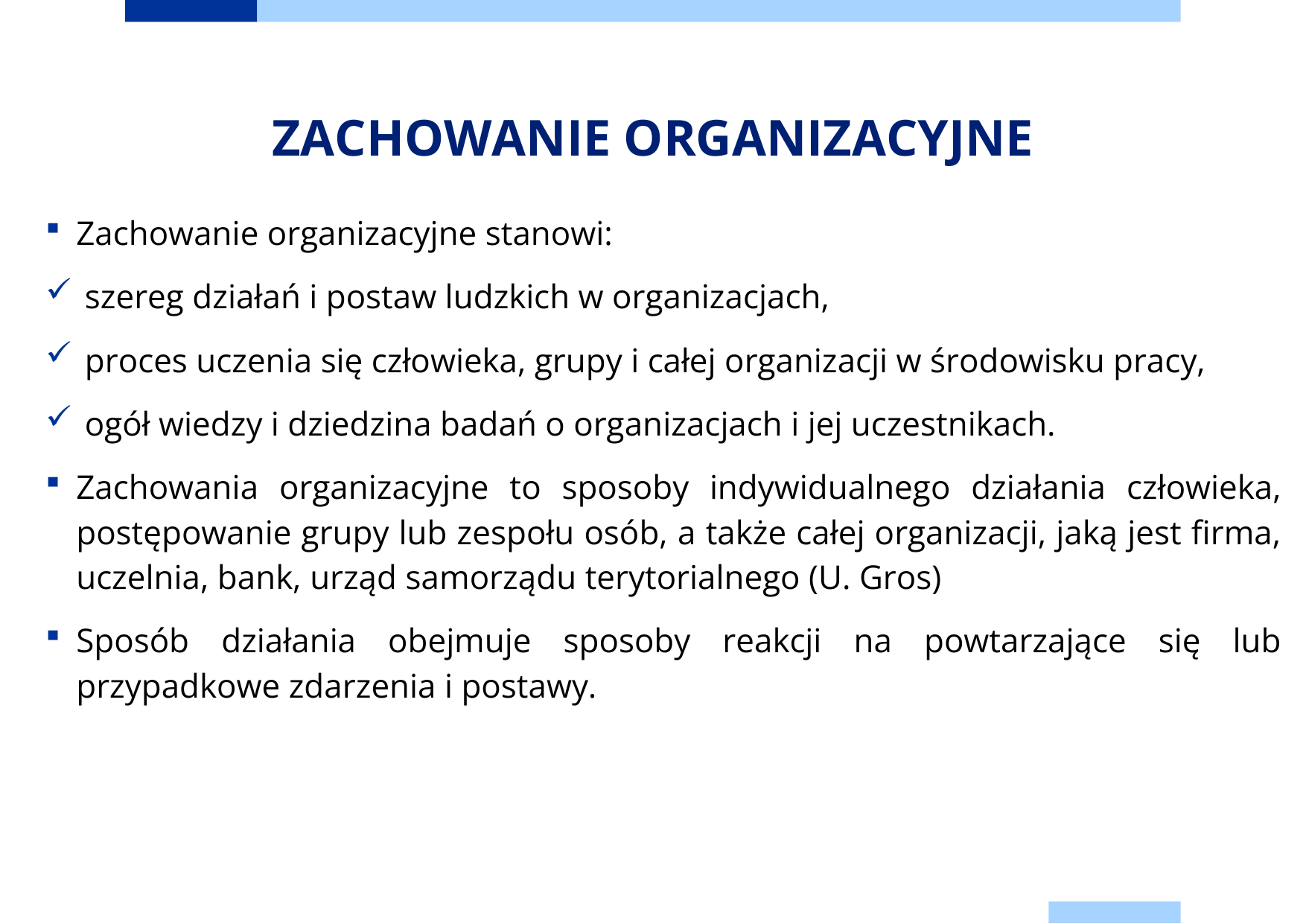

# ZACHOWANIE ORGANIZACYJNE
Zachowanie organizacyjne stanowi:
 szereg działań i postaw ludzkich w organizacjach,
 proces uczenia się człowieka, grupy i całej organizacji w środowisku pracy,
 ogół wiedzy i dziedzina badań o organizacjach i jej uczestnikach.
Zachowania organizacyjne to sposoby indywidualnego działania człowieka, postępowanie grupy lub zespołu osób, a także całej organizacji, jaką jest firma, uczelnia, bank, urząd samorządu terytorialnego (U. Gros)
Sposób działania obejmuje sposoby reakcji na powtarzające się lub przypadkowe zdarzenia i postawy.